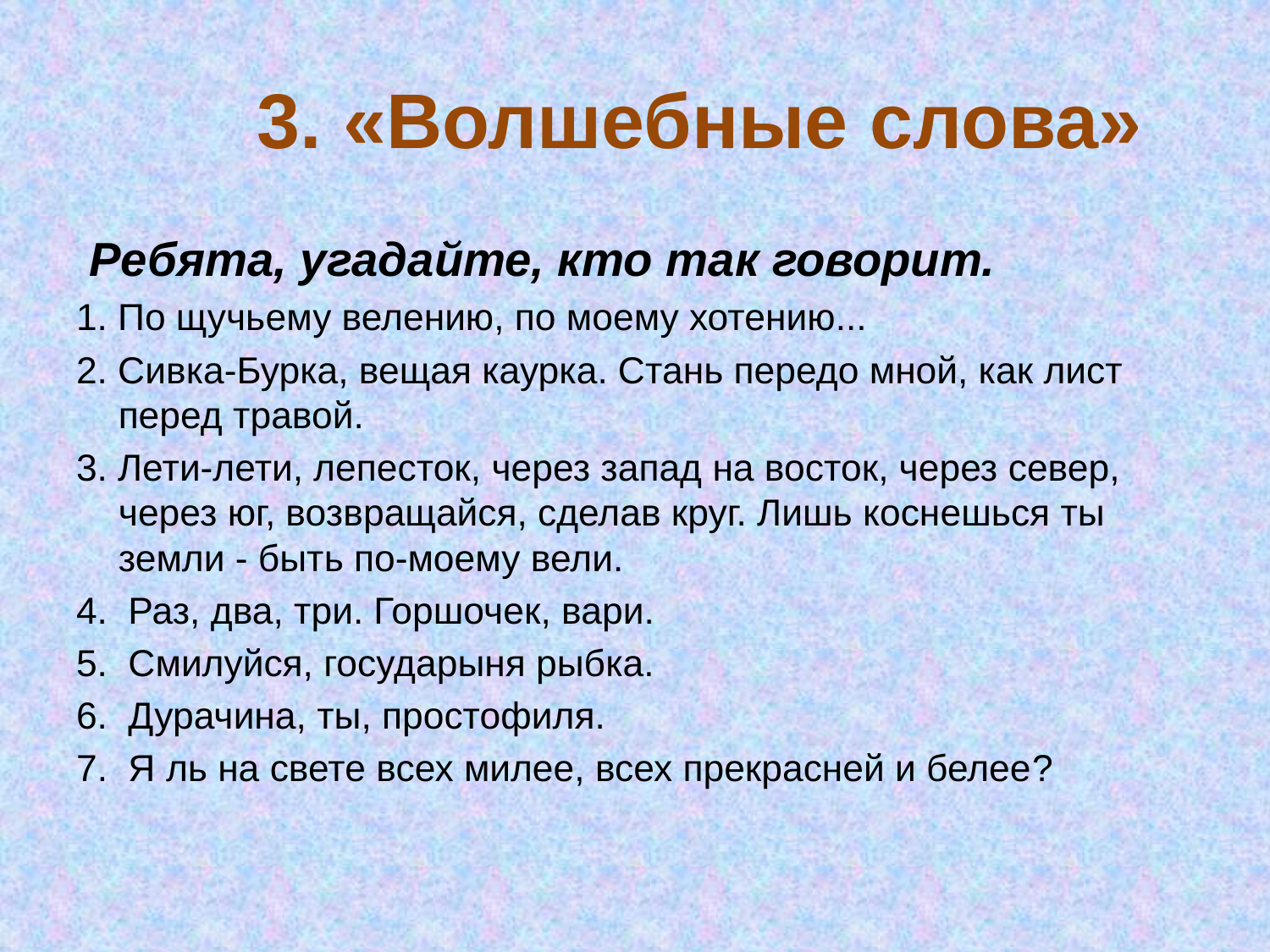

# 3. «Волшебные слова»
 Ребята, угадайте, кто так говорит.
1. По щучьему велению, по моему хотению...
2. Сивка-Бурка, вещая каурка. Стань передо мной, как лист перед травой.
3. Лети-лети, лепесток, через запад на восток, через север, через юг, возвращайся, сделав круг. Лишь коснешься ты земли - быть по-моему вели.
4.  Раз, два, три. Горшочек, вари.
5.  Смилуйся, государыня рыбка.
6.  Дурачина, ты, простофиля.
7.  Я ль на свете всех милее, всех прекрасней и белее?